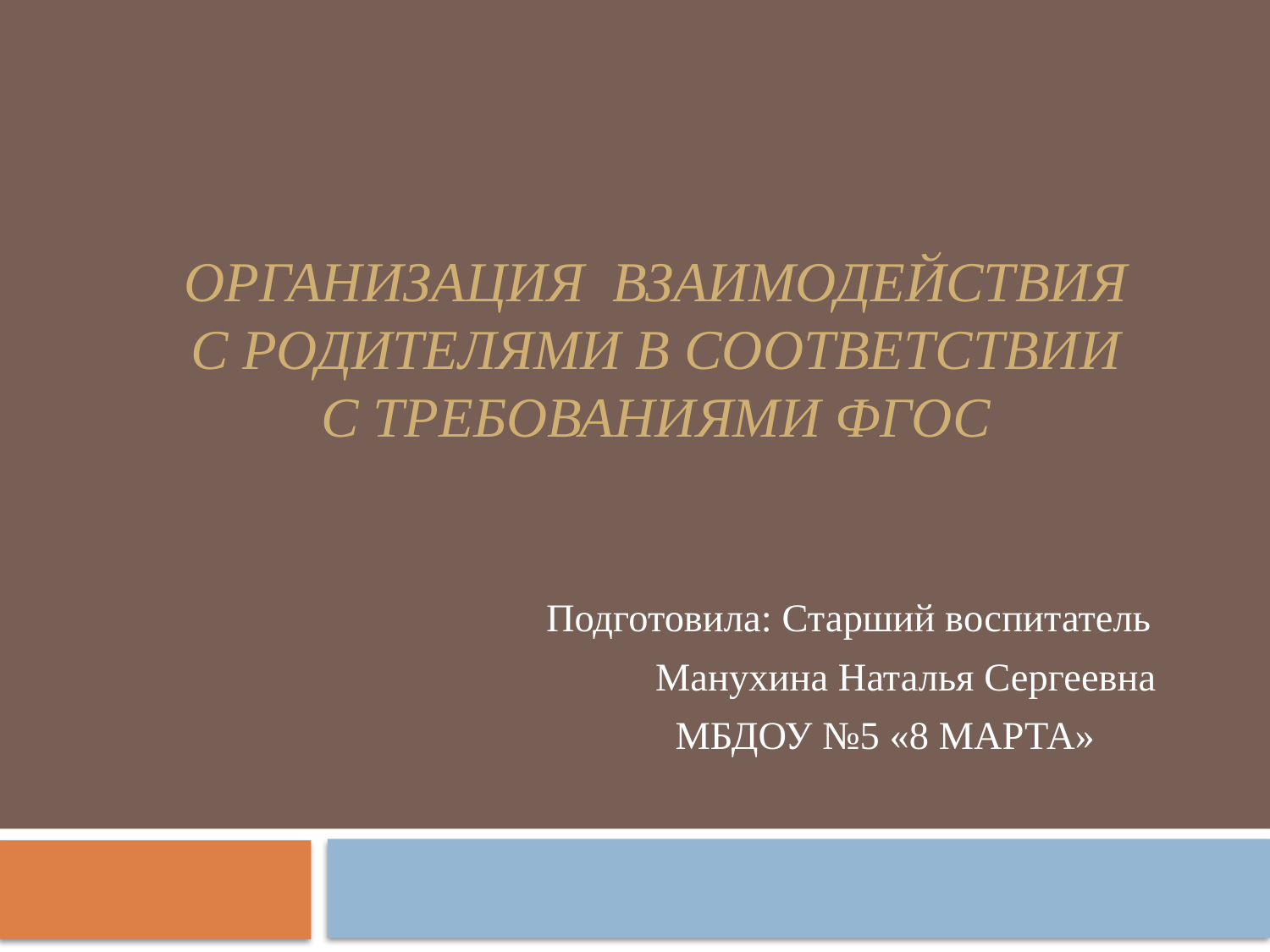

# Организация  взаимодействия с родителями в соответствии с требованиями ФГОС
                           Подготовила: Старший воспитатель
                                      Манухина Наталья Сергеевна
                                        МБДОУ №5 «8 МАРТА»